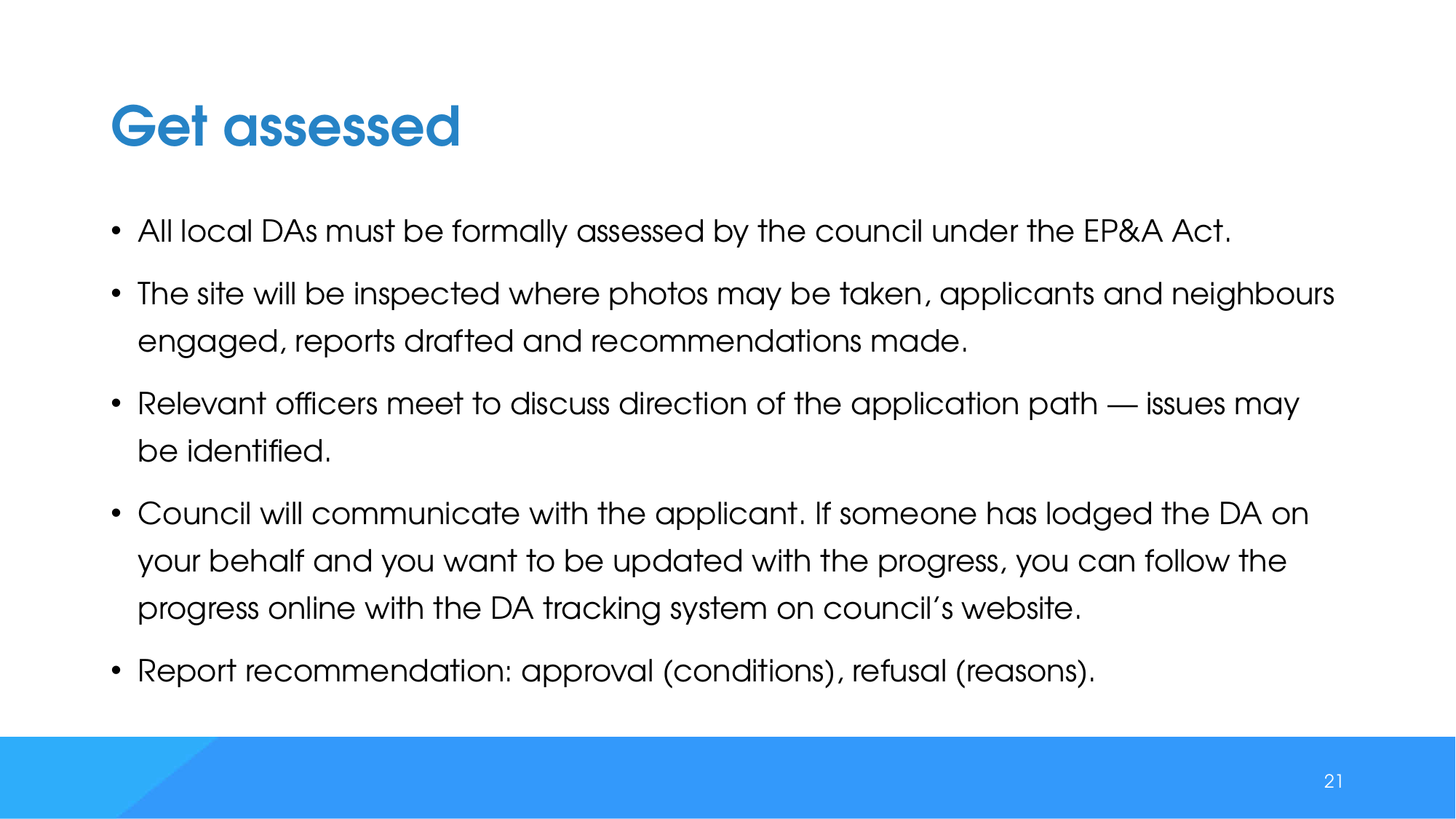

# Get assessed
All local DAs must be formally assessed by the council under the EP&A Act.
The site will be inspected where photos may be taken, applicants and neighbours engaged, reports drafted and recommendations made.
Relevant officers meet to discuss direction of the application path — issues may be identified.
Council will communicate with the applicant. If someone has lodged the DA on your behalf and you want to be updated with the progress, you can follow the progress online with the DA tracking system on council’s website.
Report recommendation: approval (conditions), refusal (reasons).
21